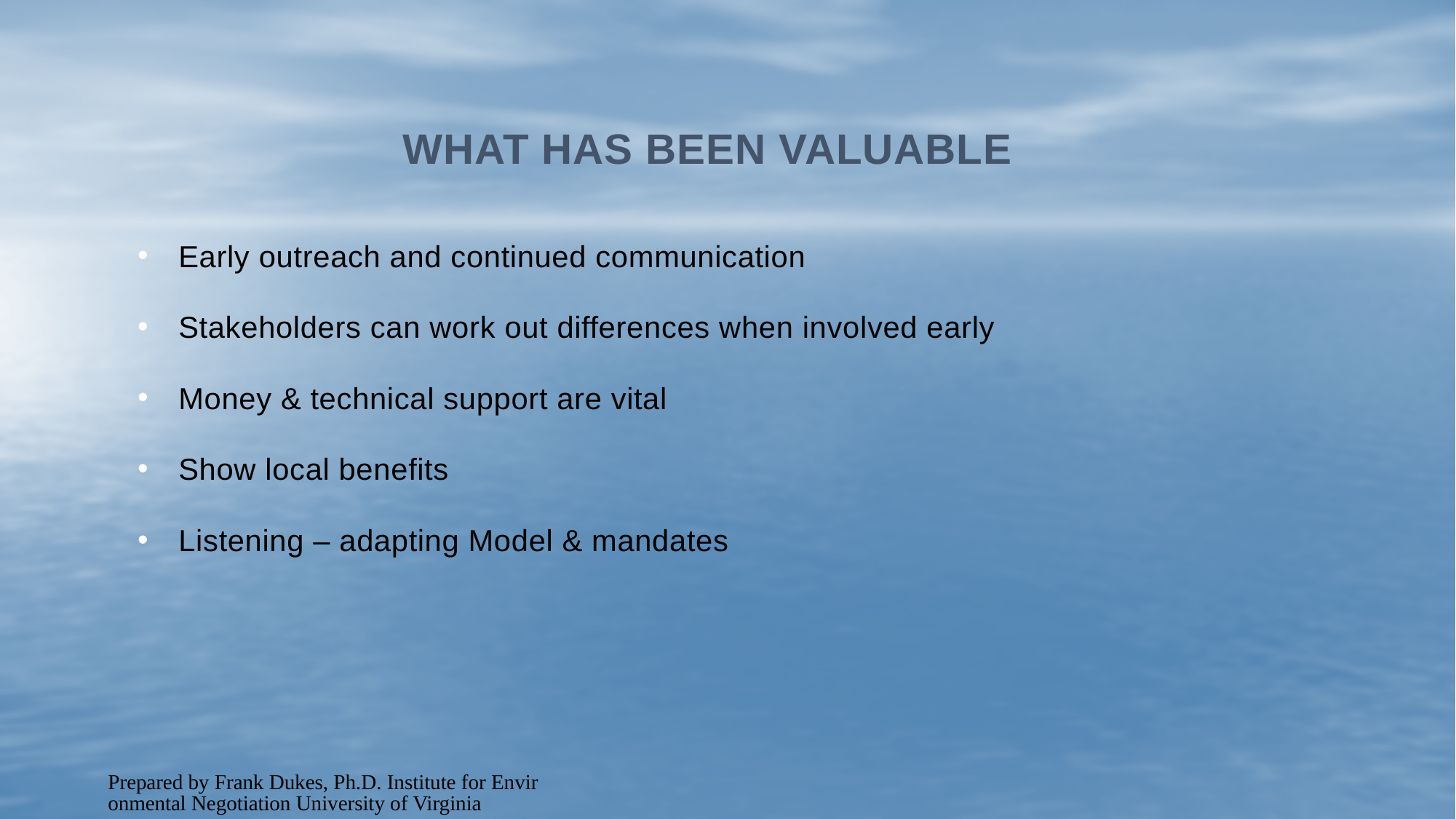

# What Has Been Valuable
Early outreach and continued communication
Stakeholders can work out differences when involved early
Money & technical support are vital
Show local benefits
Listening – adapting Model & mandates
Prepared by Frank Dukes, Ph.D. Institute for Environmental Negotiation University of Virginia